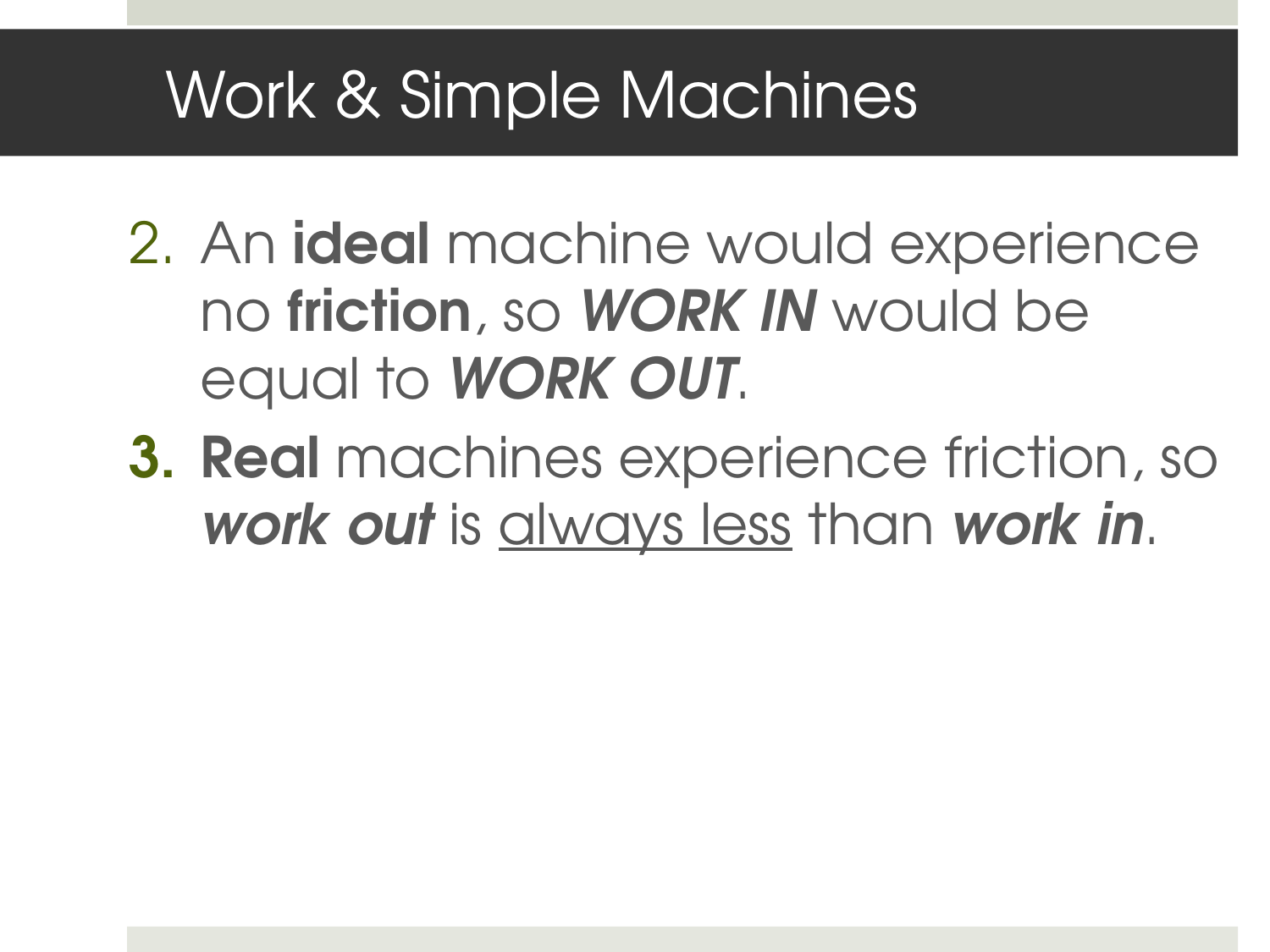

# Work & Simple Machines
An ideal machine would experience no friction, so WORK IN would be equal to WORK OUT.
Real machines experience friction, so work out is always less than work in.